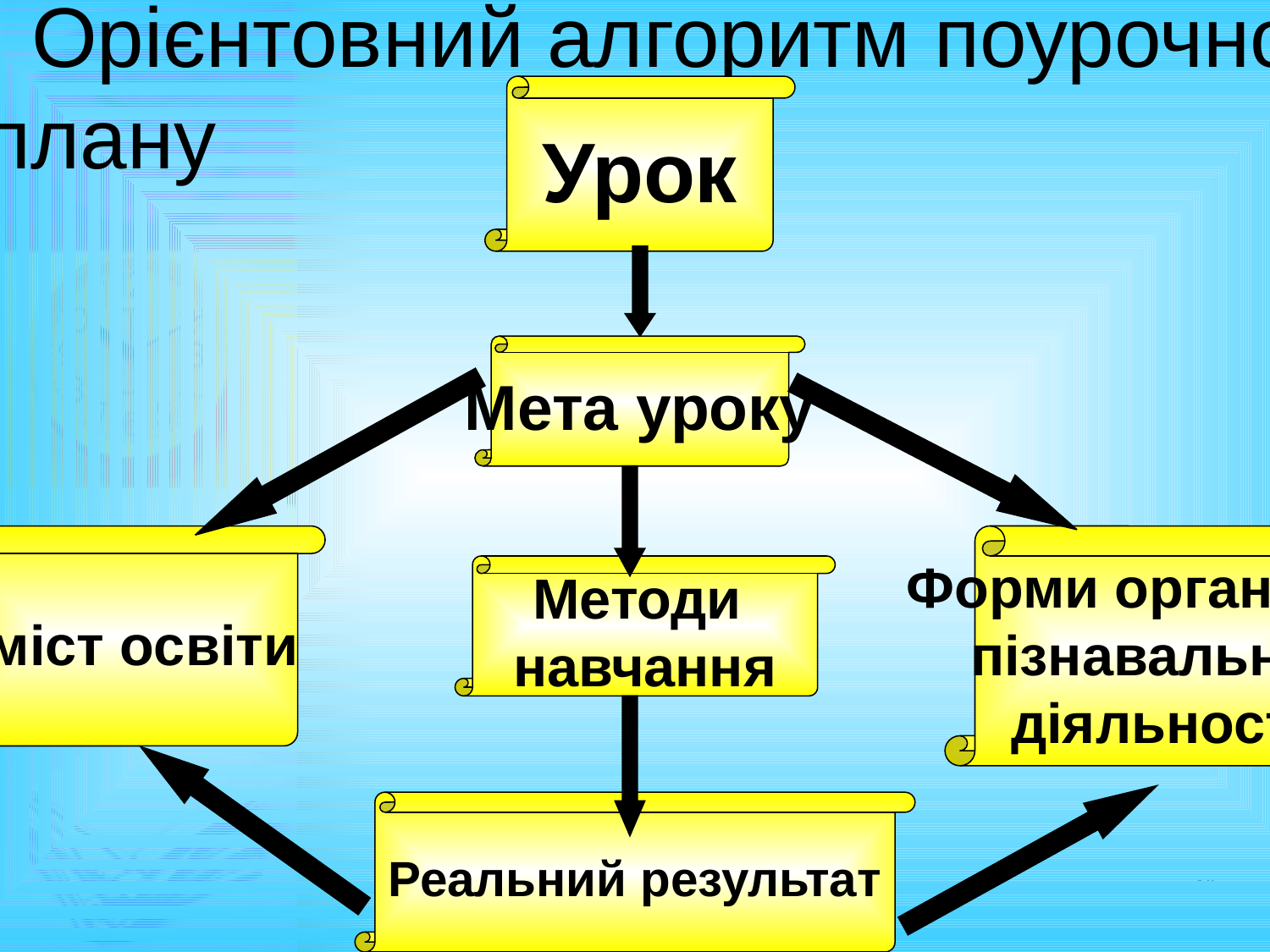

Орієнтовний алгоритм поурочного плану
Урок

Мета уроку

Зміст освіти
Форми організації
пізнавальної
діяльності
Методи
навчання

Реальний результат

16